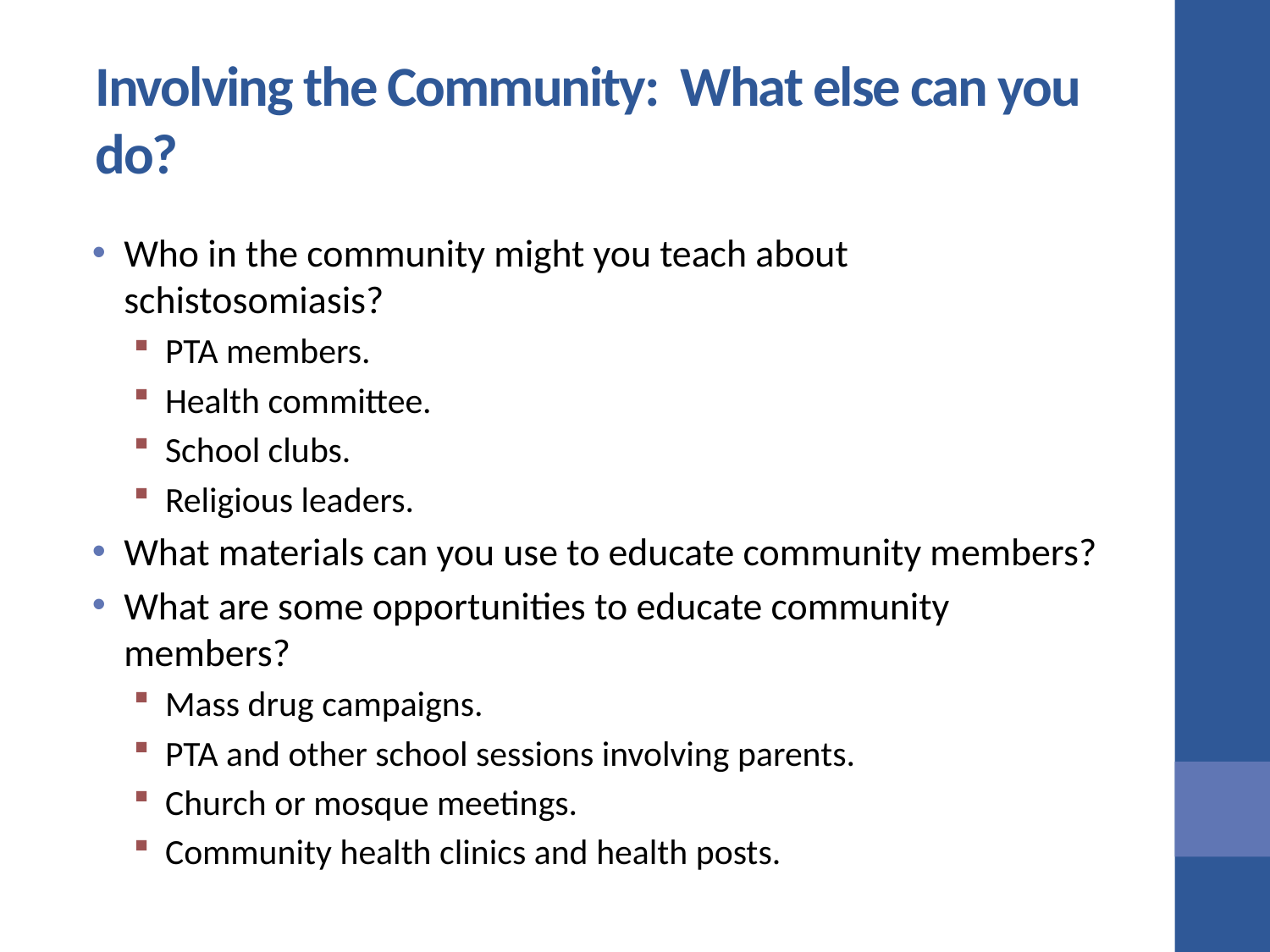

# Involving the Community:  What else can you do?
Who in the community might you teach about schistosomiasis?
PTA members.
Health committee.
School clubs.
Religious leaders.
What materials can you use to educate community members?
What are some opportunities to educate community members?
Mass drug campaigns.
PTA and other school sessions involving parents.
Church or mosque meetings.
Community health clinics and health posts.